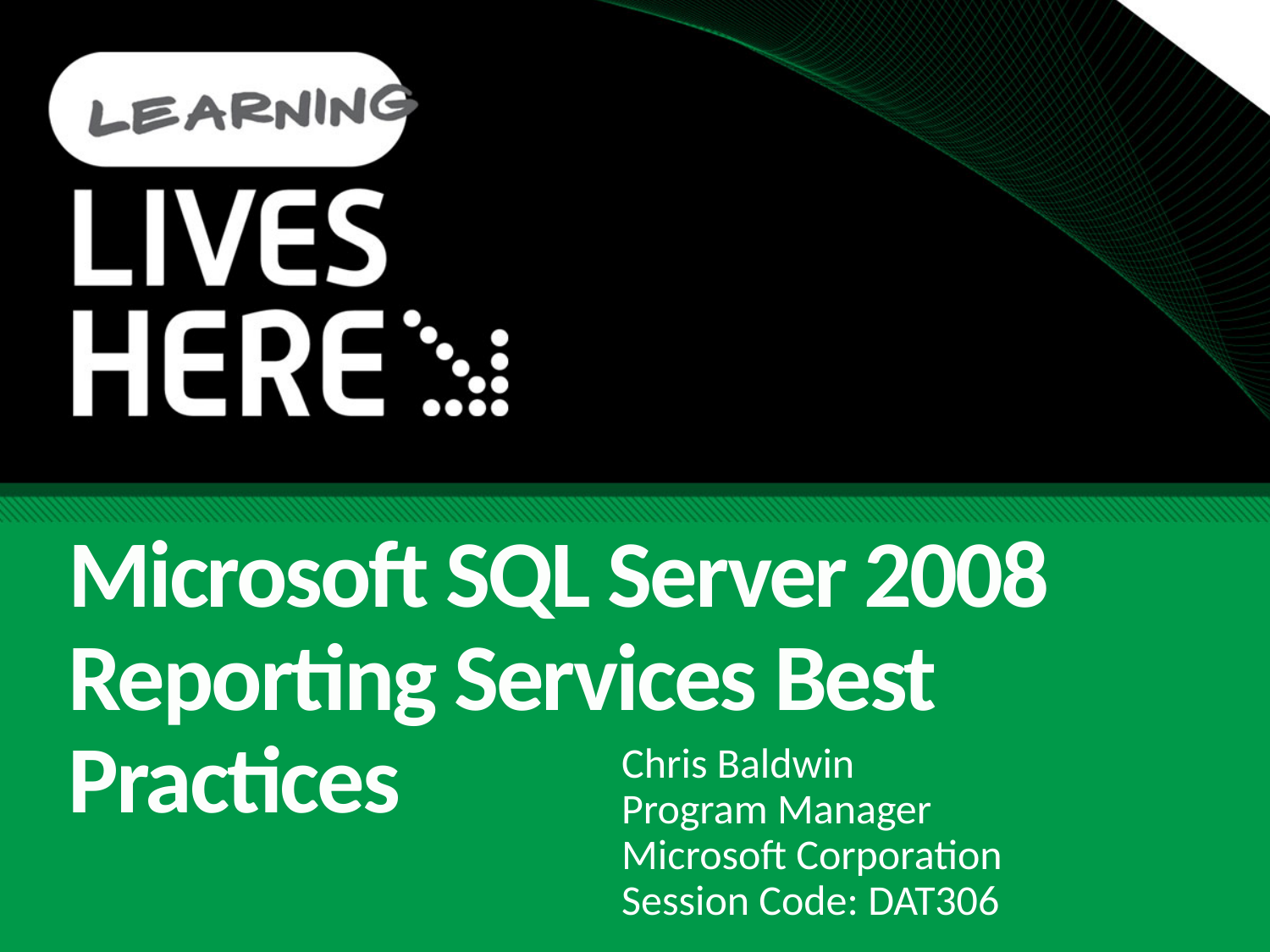

# Microsoft SQL Server 2008 Reporting Services Best Practices
Chris Baldwin
Program Manager
Microsoft Corporation
Session Code: DAT306